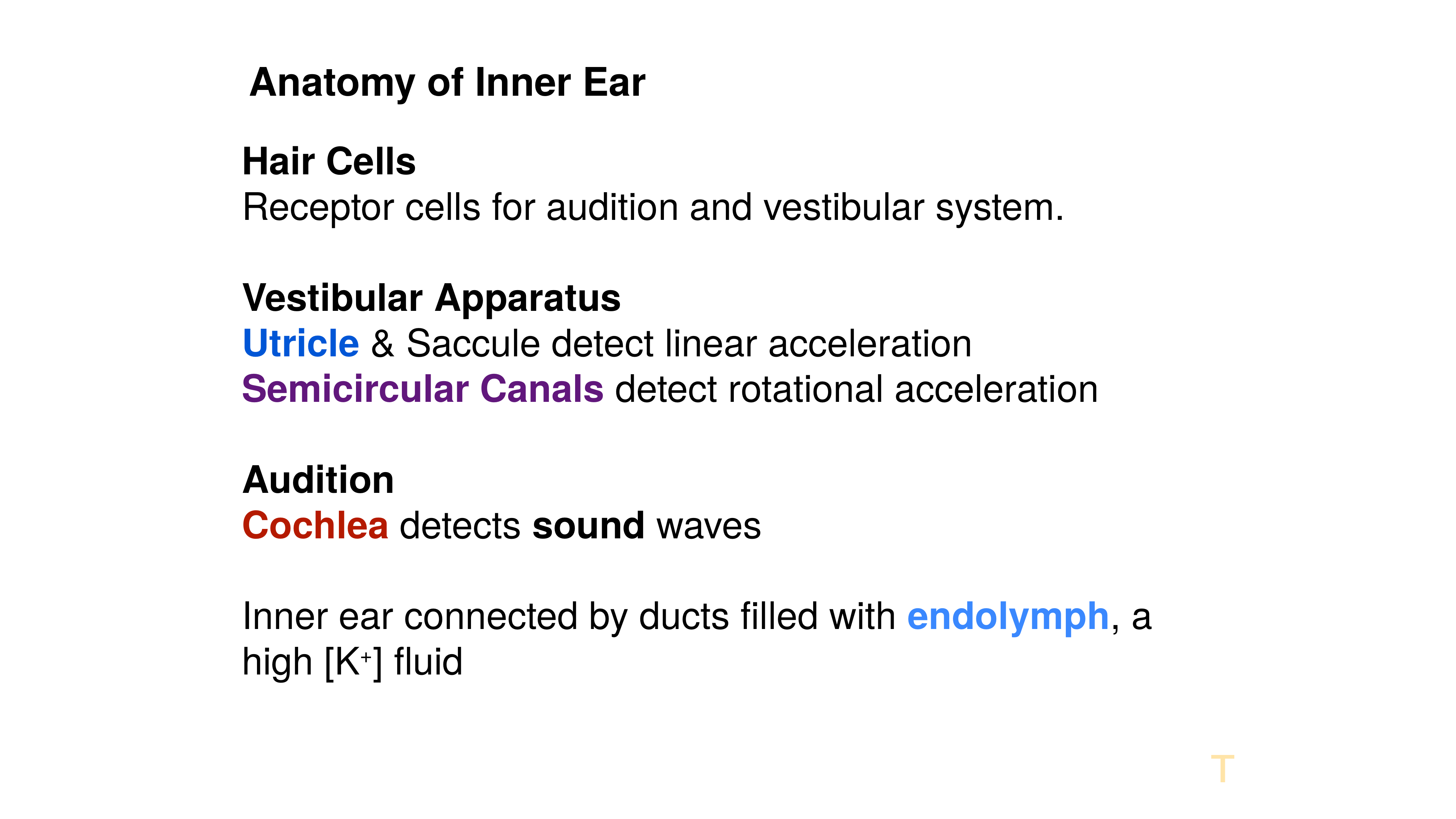

Anatomy of Inner Ear
Hair Cells
Receptor cells for audition and vestibular system.

Vestibular Apparatus
Utricle & Saccule detect linear acceleration
Semicircular Canals detect rotational acceleration

Audition
Cochlea detects sound waves

Inner ear connected by ducts filled with endolymph, a high [K+] fluid
T